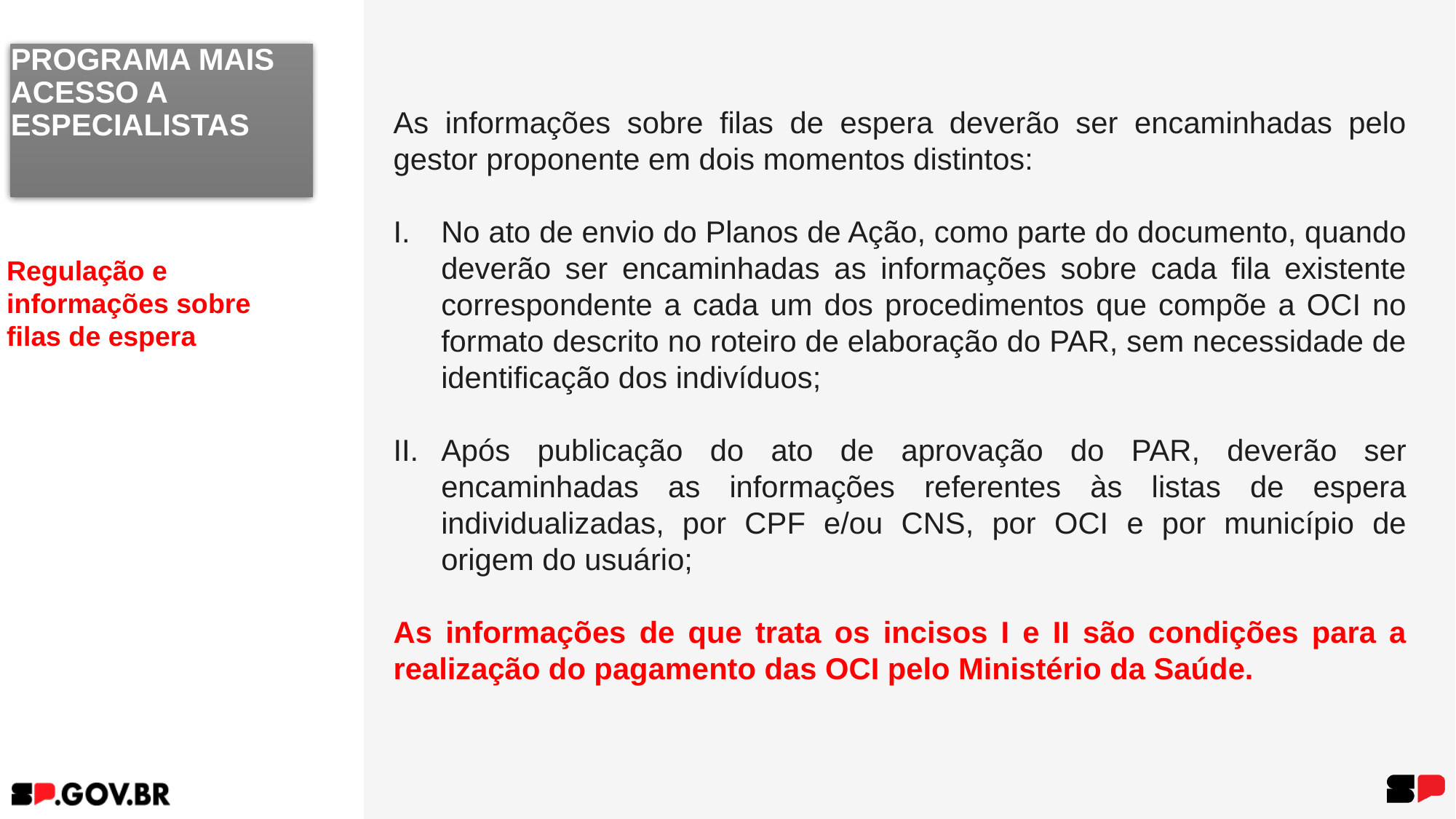

# PROGRAMA MAIS ACESSO A ESPECIALISTAS
As informações sobre filas de espera deverão ser encaminhadas pelo gestor proponente em dois momentos distintos:

No ato de envio do Planos de Ação, como parte do documento, quando deverão ser encaminhadas as informações sobre cada fila existente correspondente a cada um dos procedimentos que compõe a OCI no formato descrito no roteiro de elaboração do PAR, sem necessidade de identificação dos indivíduos;

Após publicação do ato de aprovação do PAR, deverão ser encaminhadas as informações referentes às listas de espera individualizadas, por CPF e/ou CNS, por OCI e por município de origem do usuário;

As informações de que trata os incisos I e II são condições para a realização do pagamento das OCI pelo Ministério da Saúde.

Regulação e informações sobre filas de espera